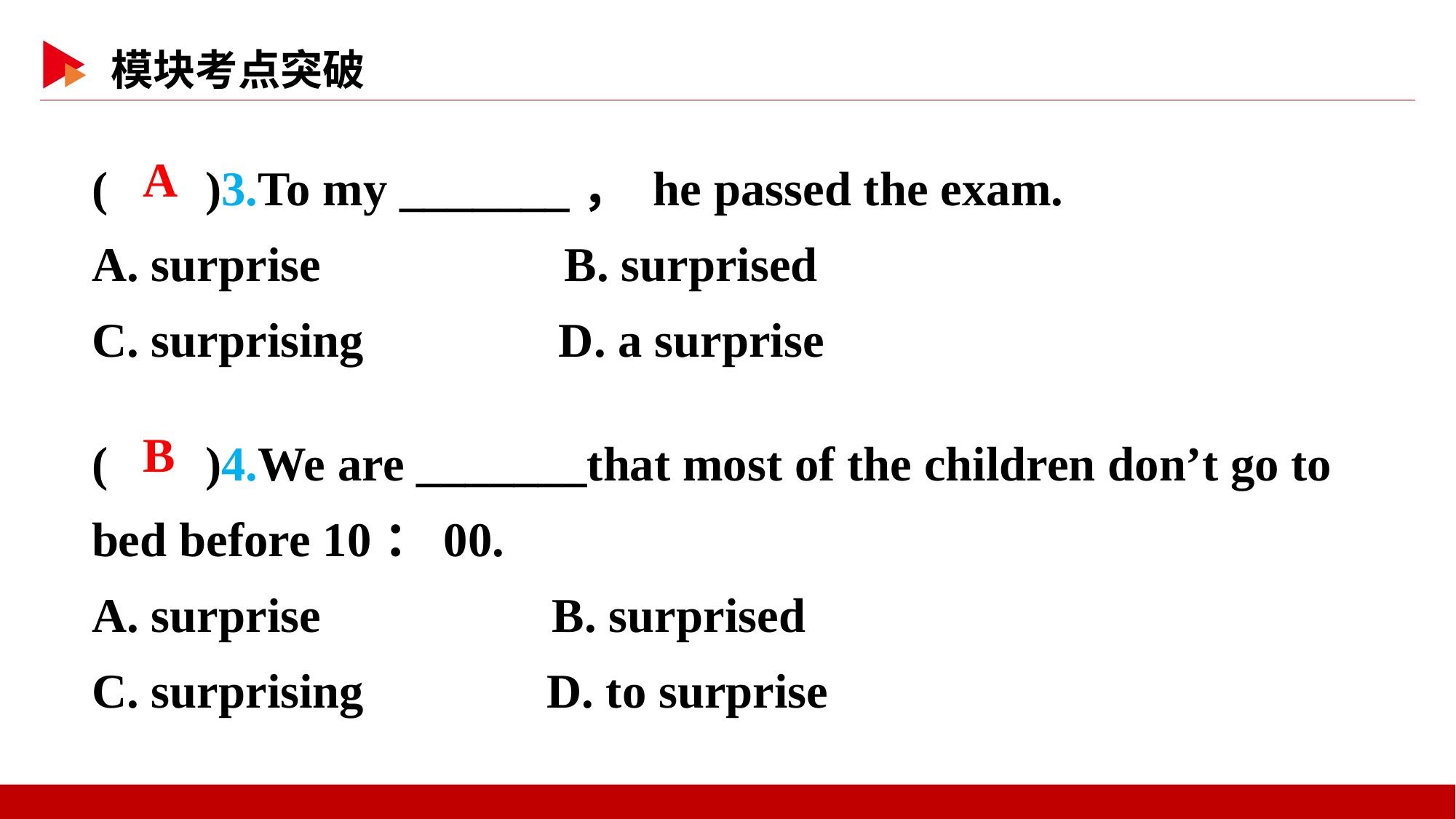

(        )3.To my _______， he passed the exam.
A. surprise                    B. surprised
C. surprising                D. a surprise
   A
(        )4.We are _______that most of the children don’t go to  bed before 10：00.
A. surprise                   B. surprised
C. surprising               D. to surprise
   B